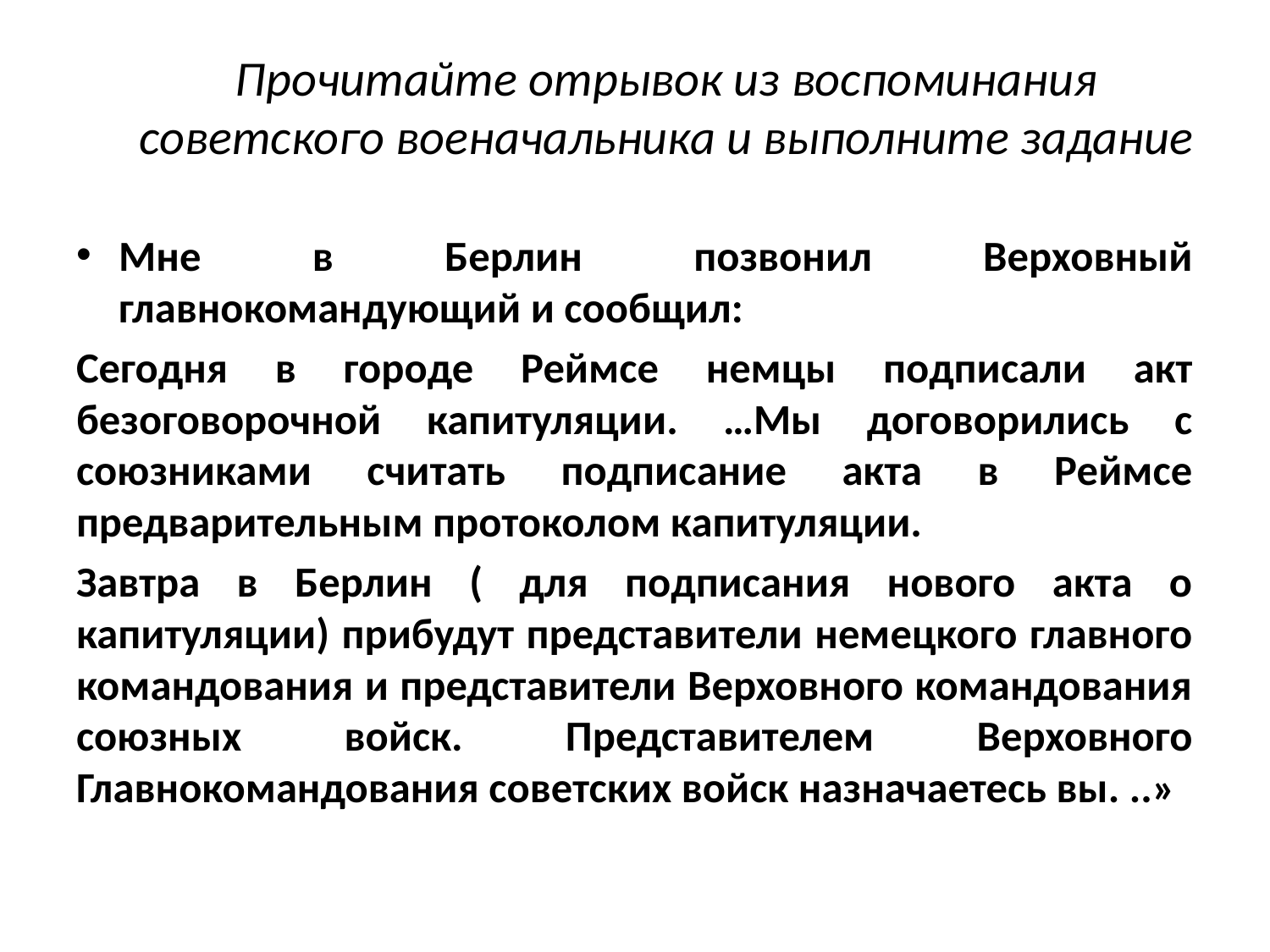

# Прочитайте отрывок из воспоминания советского военачальника и выполните задание
Мне в Берлин позвонил Верховный главнокомандующий и сообщил:
Сегодня в городе Реймсе немцы подписали акт безоговорочной капитуляции. …Мы договорились с союзниками считать подписание акта в Реймсе предварительным протоколом капитуляции.
Завтра в Берлин ( для подписания нового акта о капитуляции) прибудут представители немецкого главного командования и представители Верховного командования союзных войск. Представителем Верховного Главнокомандования советских войск назначаетесь вы. ..»